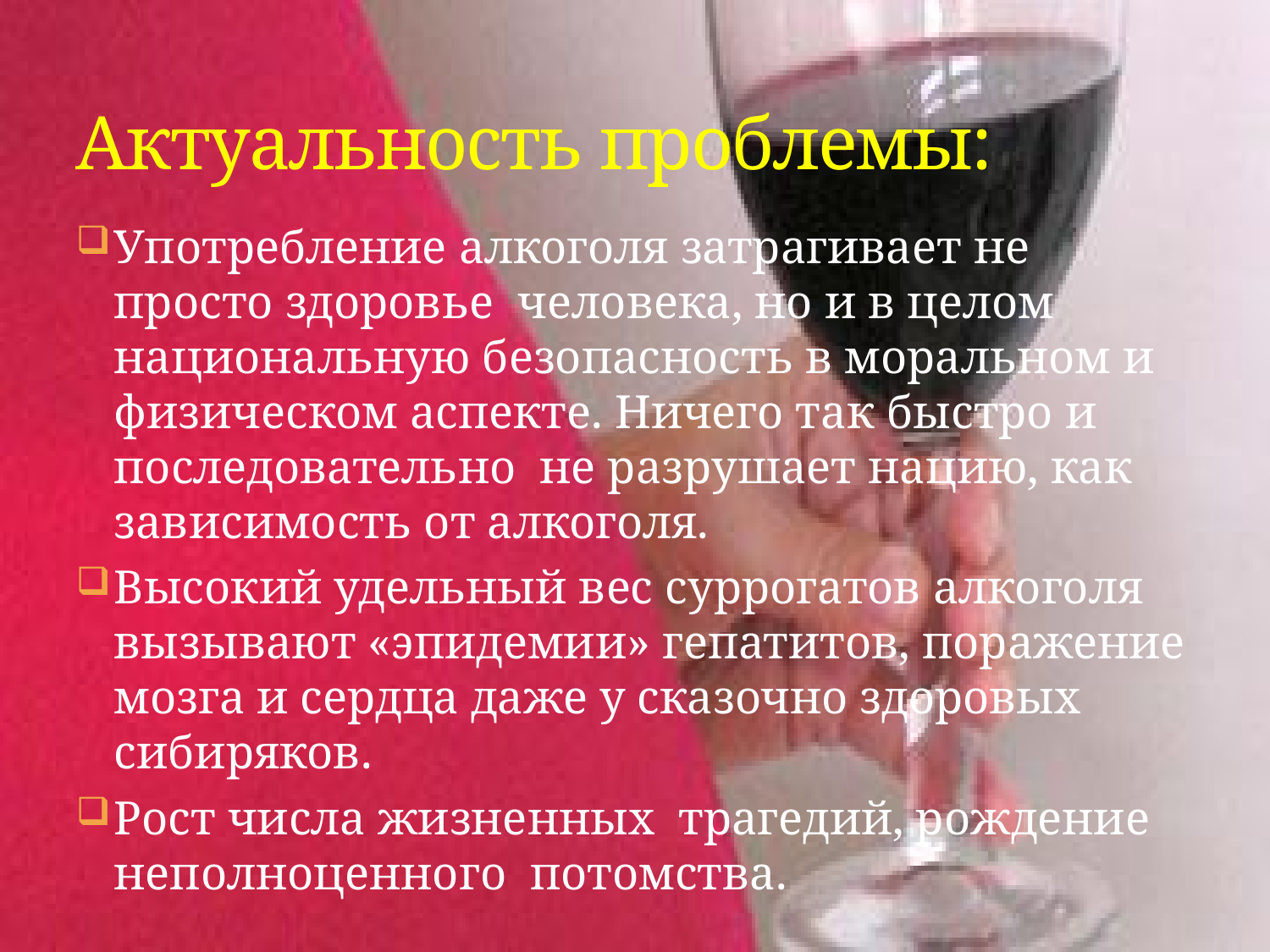

# Актуальность проблемы:
Употребление алкоголя затрагивает не просто здоровье  человека, но и в целом национальную безопасность в моральном и физическом аспекте. Ничего так быстро и последовательно  не разрушает нацию, как зависимость от алкоголя.
Высокий удельный вес суррогатов алкоголя вызывают «эпидемии» гепатитов, поражение мозга и сердца даже у сказочно здоровых сибиряков.
Рост числа жизненных  трагедий, рождение неполноценного  потомства.